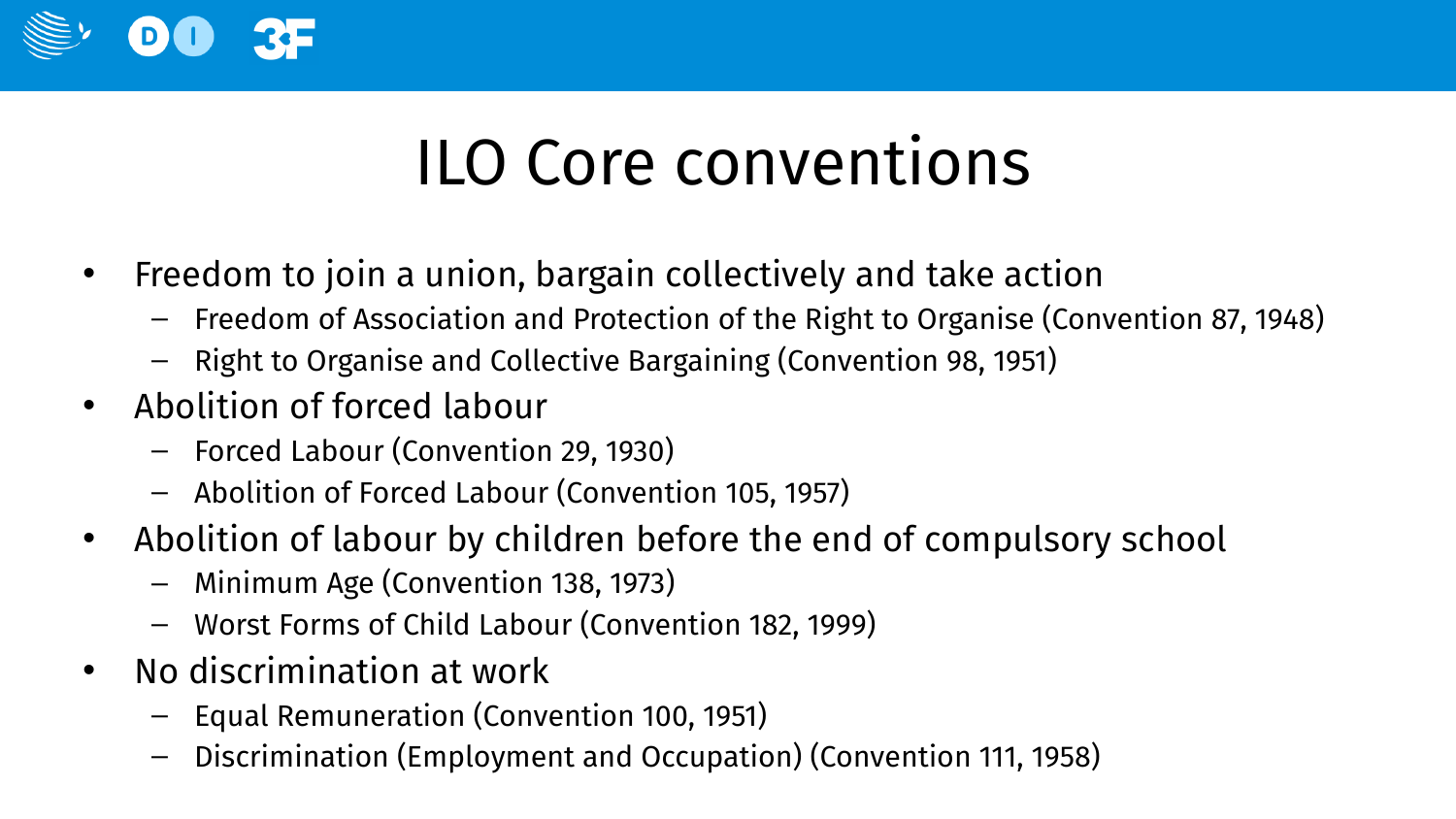

# ILO Core conventions
Freedom to join a union, bargain collectively and take action
Freedom of Association and Protection of the Right to Organise (Convention 87, 1948)
Right to Organise and Collective Bargaining (Convention 98, 1951)
Abolition of forced labour
Forced Labour (Convention 29, 1930)
Abolition of Forced Labour (Convention 105, 1957)
Abolition of labour by children before the end of compulsory school
Minimum Age (Convention 138, 1973)
Worst Forms of Child Labour (Convention 182, 1999)
No discrimination at work
Equal Remuneration (Convention 100, 1951)
Discrimination (Employment and Occupation) (Convention 111, 1958)